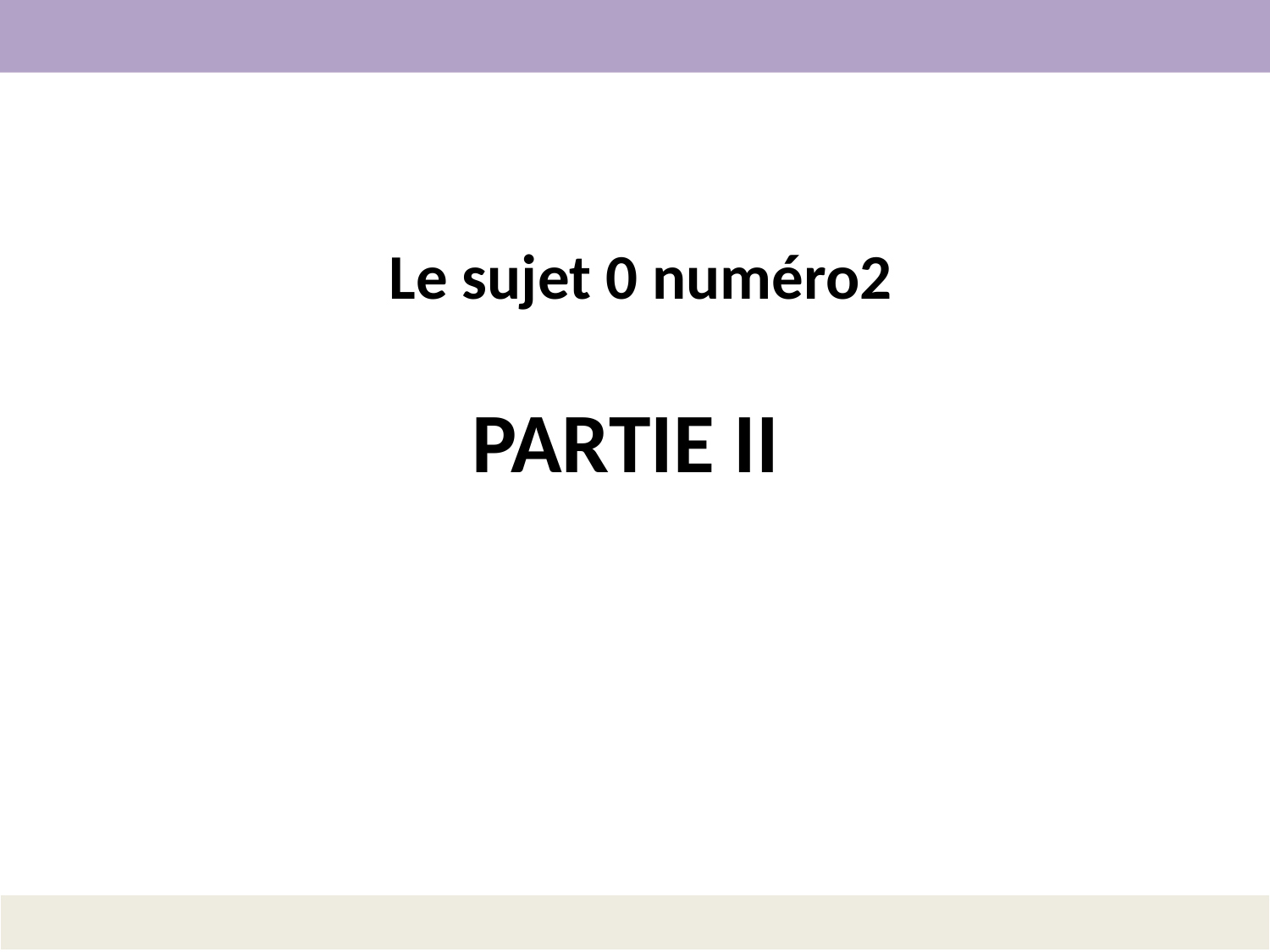

Le sujet 0 numéro2

PARTIE II

|  |
| --- |